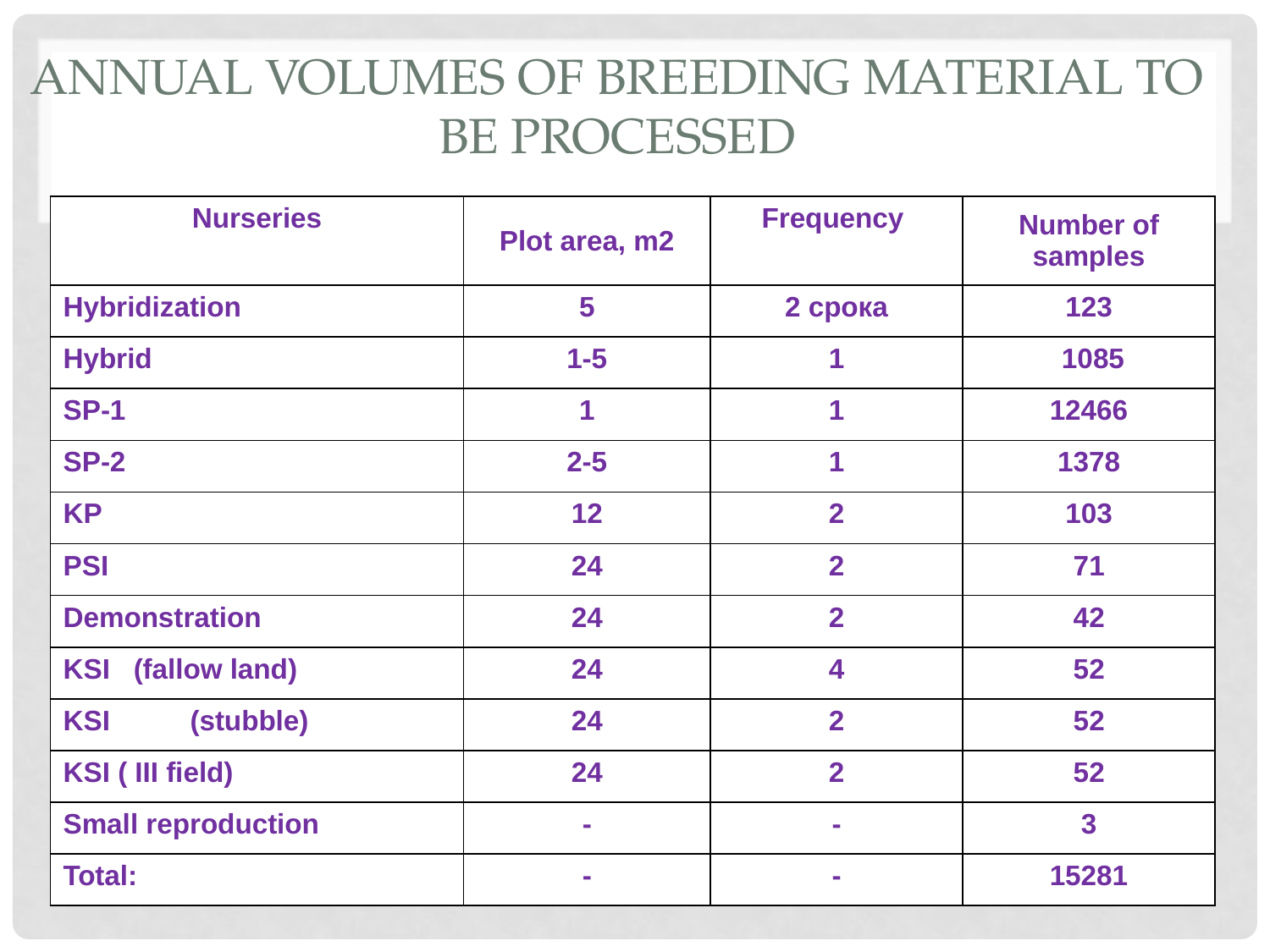

# ANNUAL Volumes of breeding material to be processed
| Nurseries | Plot area, m2 | Frequency | Number of samples |
| --- | --- | --- | --- |
| Hybridization | 5 | 2 срока | 123 |
| Hybrid | 1-5 | 1 | 1085 |
| SP-1 | 1 | 1 | 12466 |
| SP-2 | 2-5 | 1 | 1378 |
| KP | 12 | 2 | 103 |
| PSI | 24 | 2 | 71 |
| Demonstration | 24 | 2 | 42 |
| KSI (fallow land) | 24 | 4 | 52 |
| KSI (stubble) | 24 | 2 | 52 |
| KSI ( III field) | 24 | 2 | 52 |
| Small reproduction | - | - | 3 |
| Total: | - | - | 15281 |